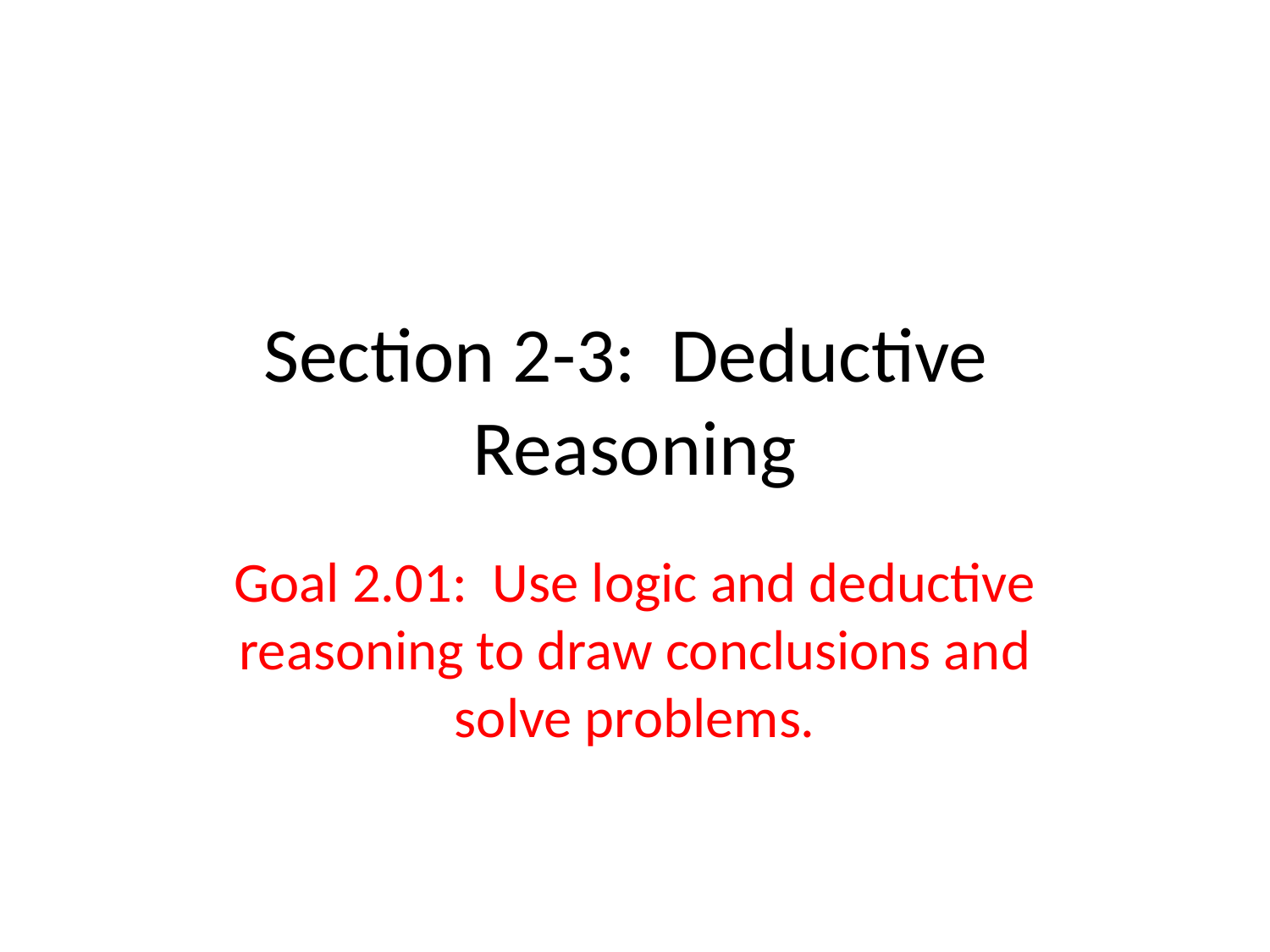

# Section 2-3:  Deductive  Reasoning
Goal 2.01:  Use logic and deductive reasoning to draw conclusions and solve problems.